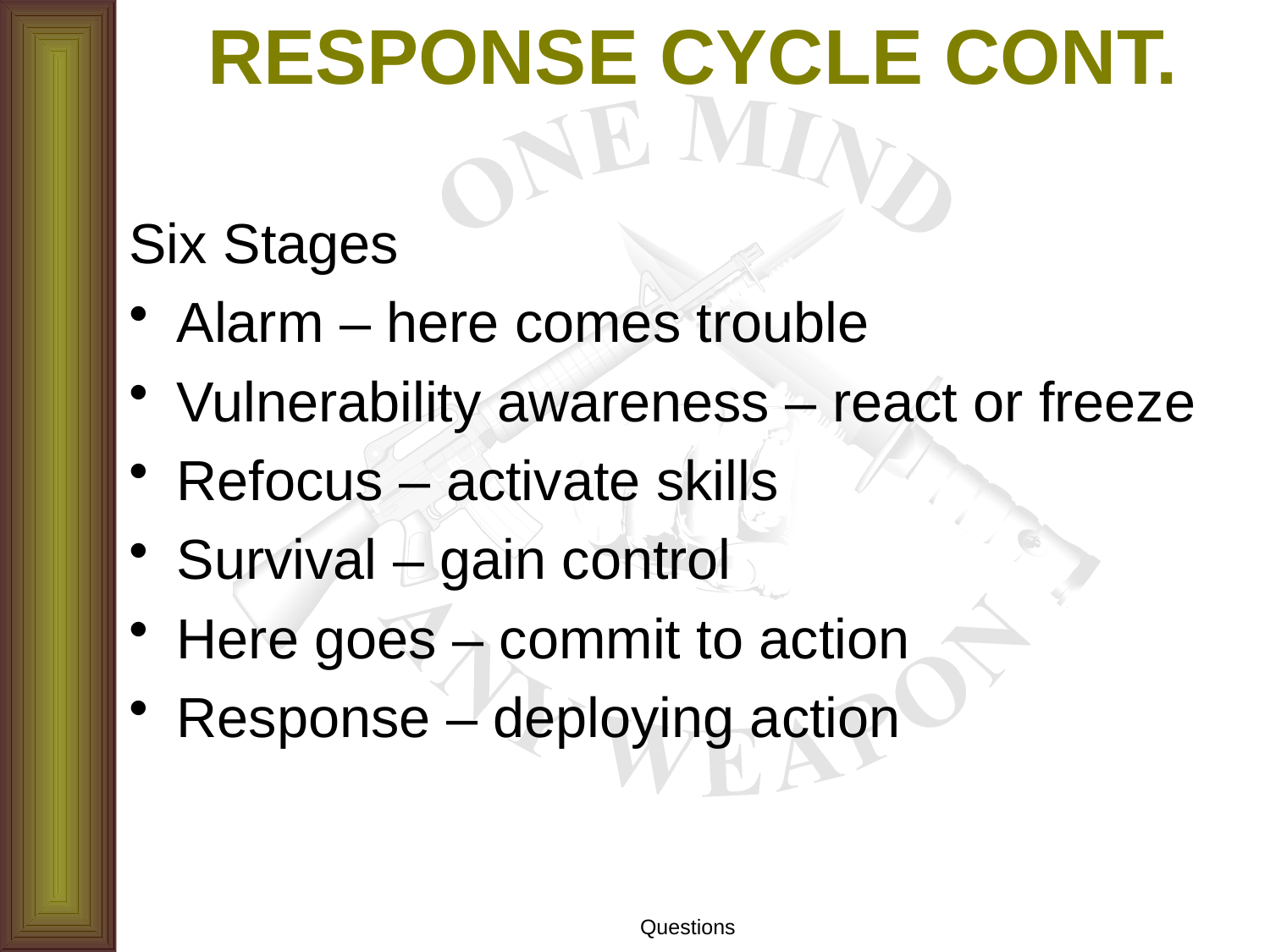

# RESPONSE CYCLE CONT.
Six Stages
Alarm – here comes trouble
Vulnerability awareness – react or freeze
Refocus – activate skills
Survival – gain control
Here goes – commit to action
Response – deploying action
Questions